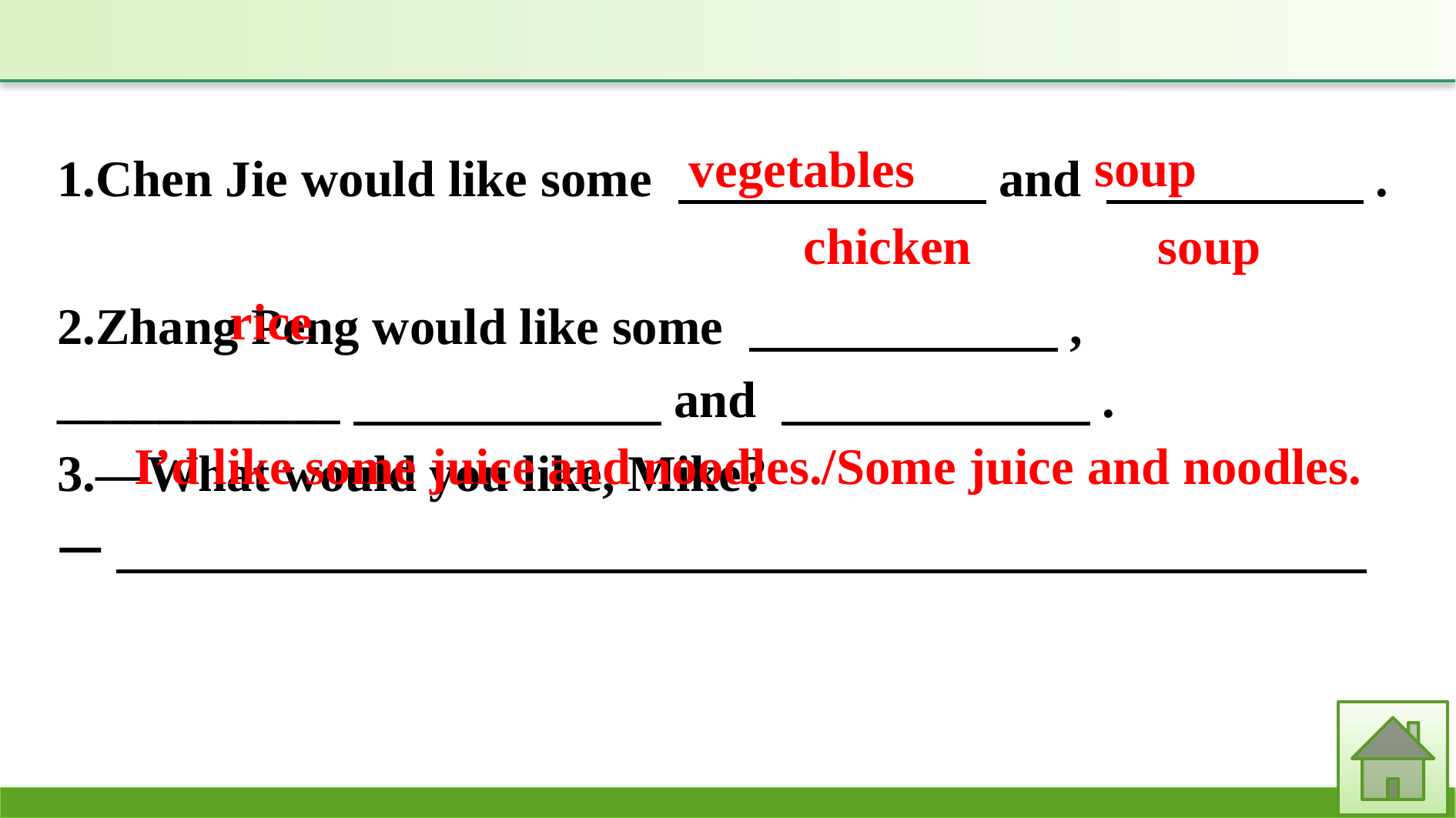

1.Chen Jie would like some 　　　　　　and 　　　　　.
2.Zhang Peng would like some 　　　　　　, ___________　　　　　　and 　　　　　　.
3.—What would you like, Mike?
—
soup
vegetables
chicken
soup
rice
I’d like some juice and noodles./Some juice and noodles.